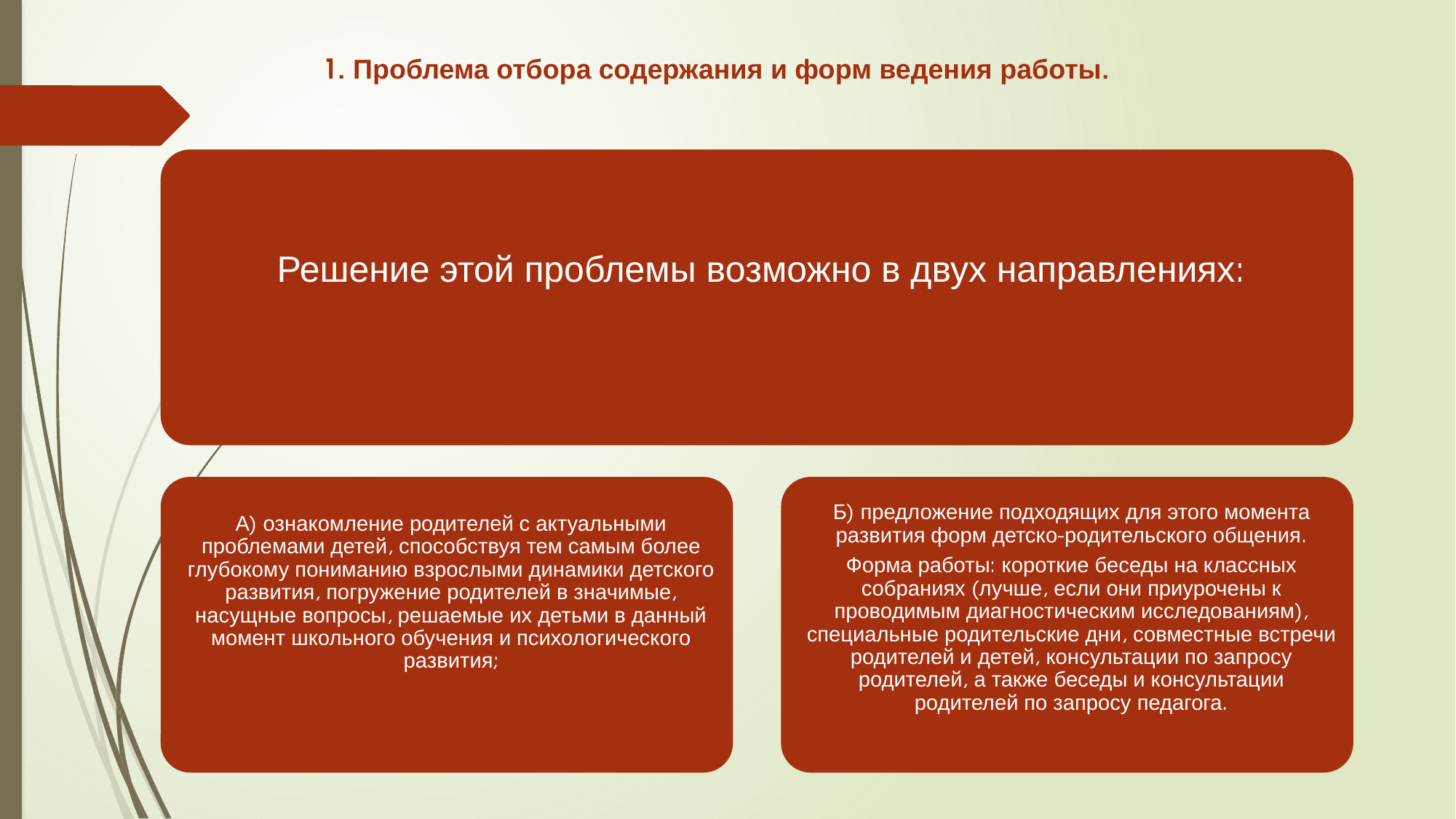

1. Проблема отбора содержания и форм ведения работы.

Решение этой проблемы возможно в двух направлениях:

А) ознакомление родителей с актуальными проблемами детей, способствуя тем самым более глубокому пониманию взрослыми динамики детского развития, погружение родителей в значимые, насущные вопросы, решаемые их детьми в данный момент школьного обучения и психологического развития;

Б) предложение подходящих для этого момента развития форм детско-родительского общения.
Форма работы: короткие беседы на классных собраниях (лучше, если они приурочены к проводимым диагностическим исследованиям), специальные родительские дни, совместные встречи родителей и детей, консультации по запросу родителей, а также беседы и консультации родителей по запросу педагога.